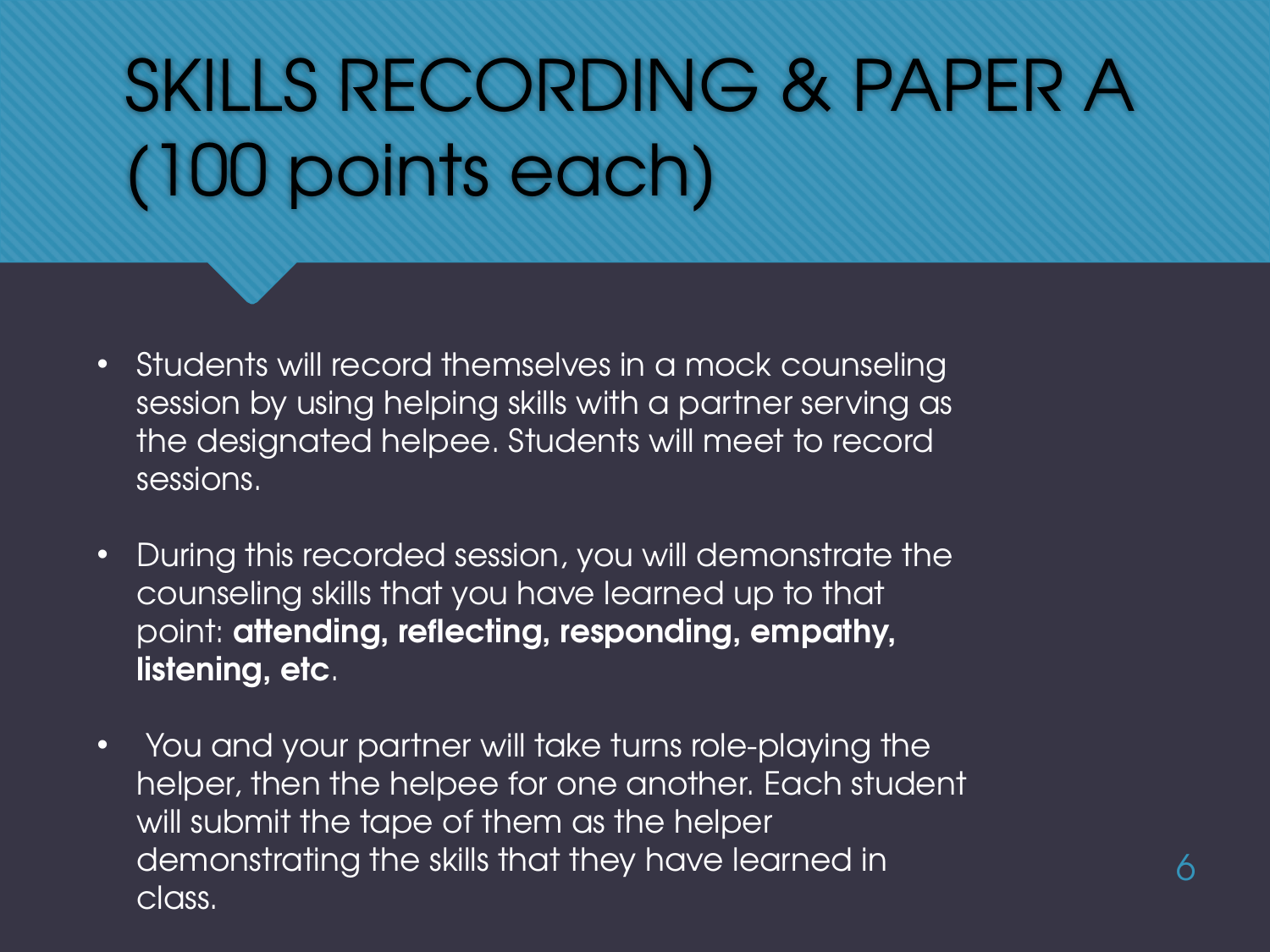

# SKILLS RECORDING & PAPER A (100 points each)
Students will record themselves in a mock counseling session by using helping skills with a partner serving as the designated helpee. Students will meet to record sessions.

During this recorded session, you will demonstrate the counseling skills that you have learned up to that point: attending, reflecting, responding, empathy, listening, etc.
 You and your partner will take turns role-playing the helper, then the helpee for one another. Each student will submit the tape of them as the helper demonstrating the skills that they have learned in class.

6